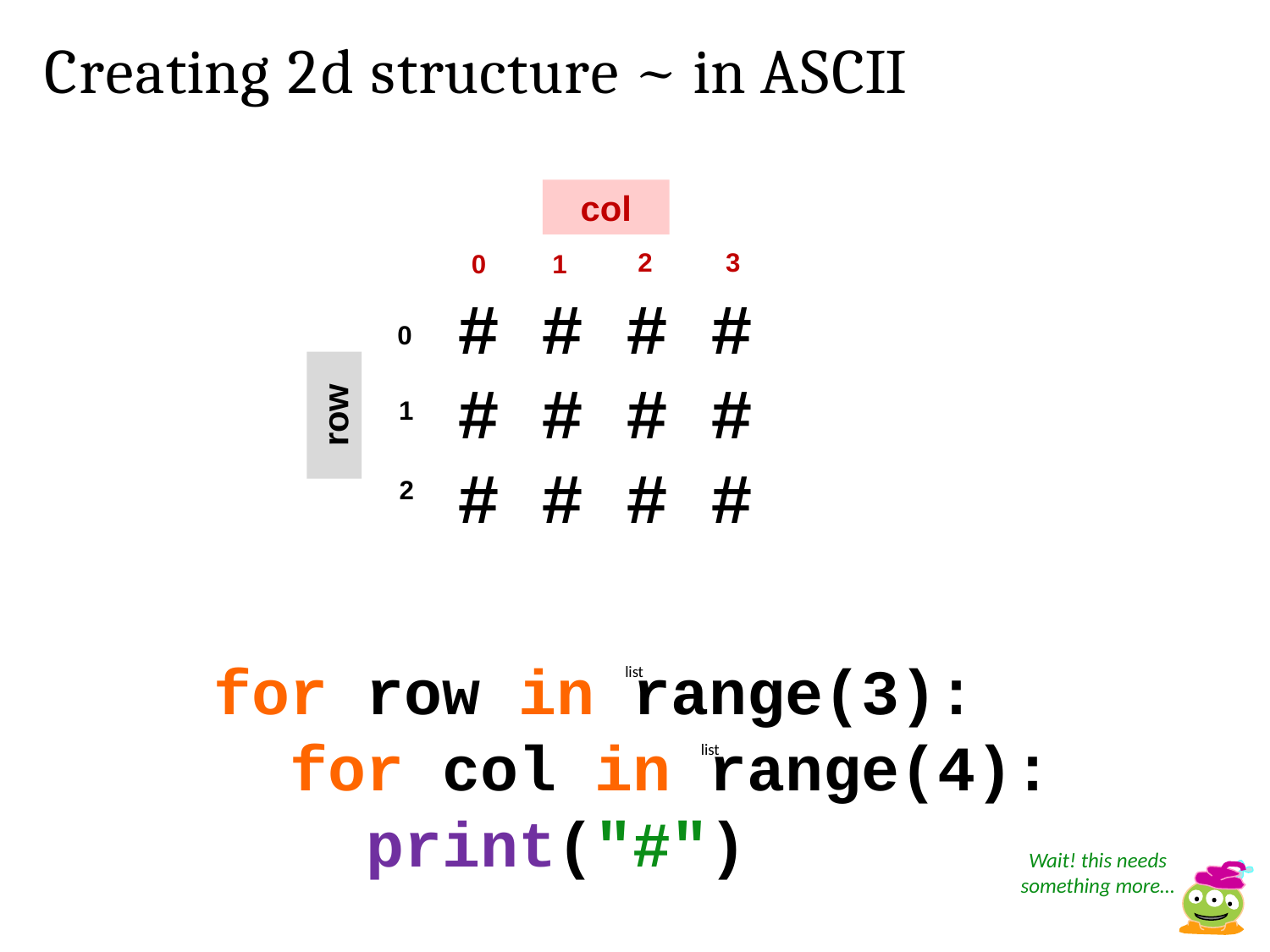

Creating 2d structure ~ in ASCII
col
2
3
1
0
# # # #
# # # #
# # # #
0
1
row
2
for row in range(3):
  for col in range(4):
    print("#")
list
list
Wait! this needs something more…